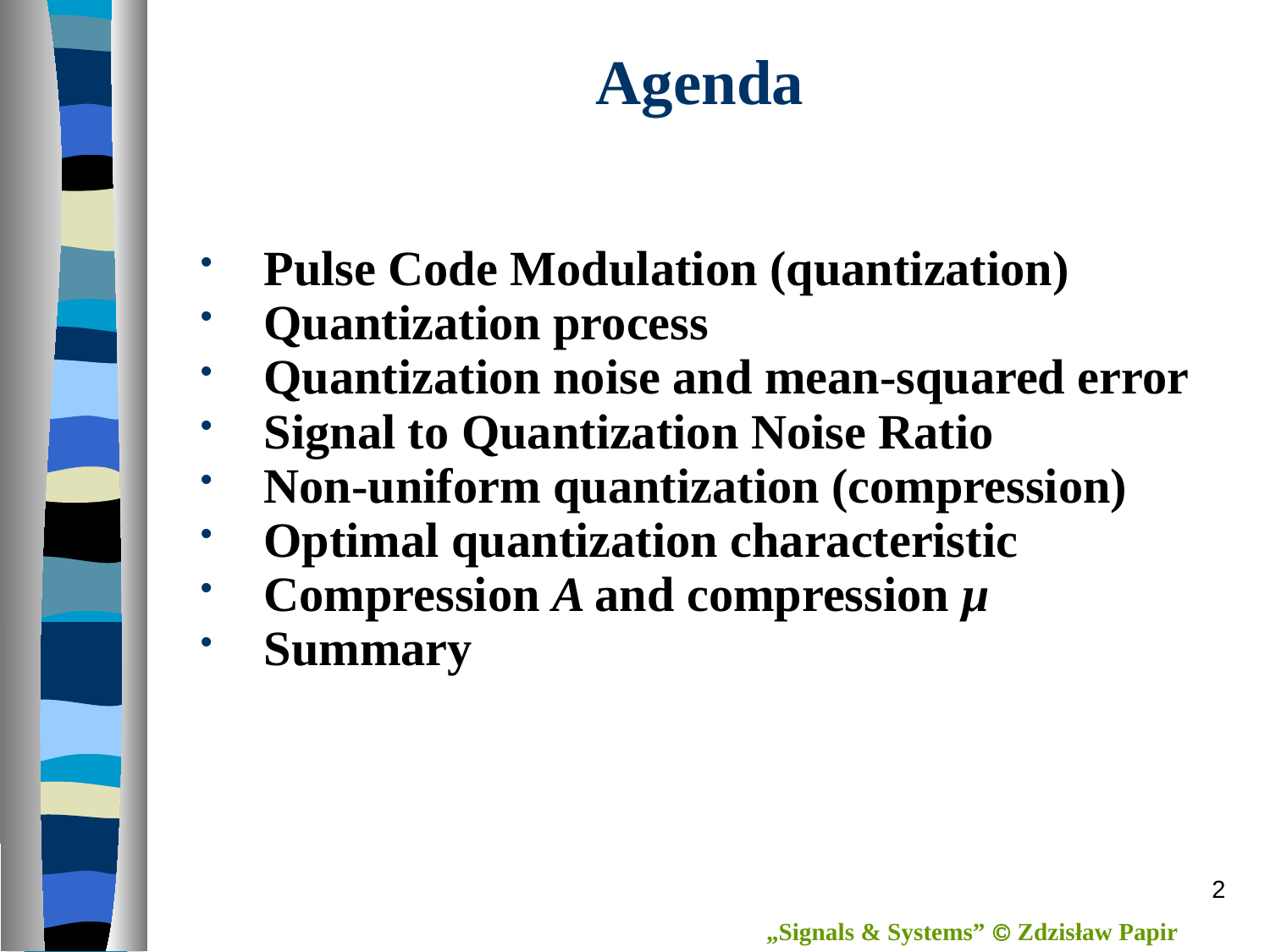

# Agenda

Pulse Code Modulation (quantization)
Quantization process
Quantization noise and mean-squared error
Signal to Quantization Noise Ratio
Non-uniform quantization (compression)
Optimal quantization characteristic
Compression A and compression µ
Summary
2
„Signals & Systems” © Zdzisław Papir